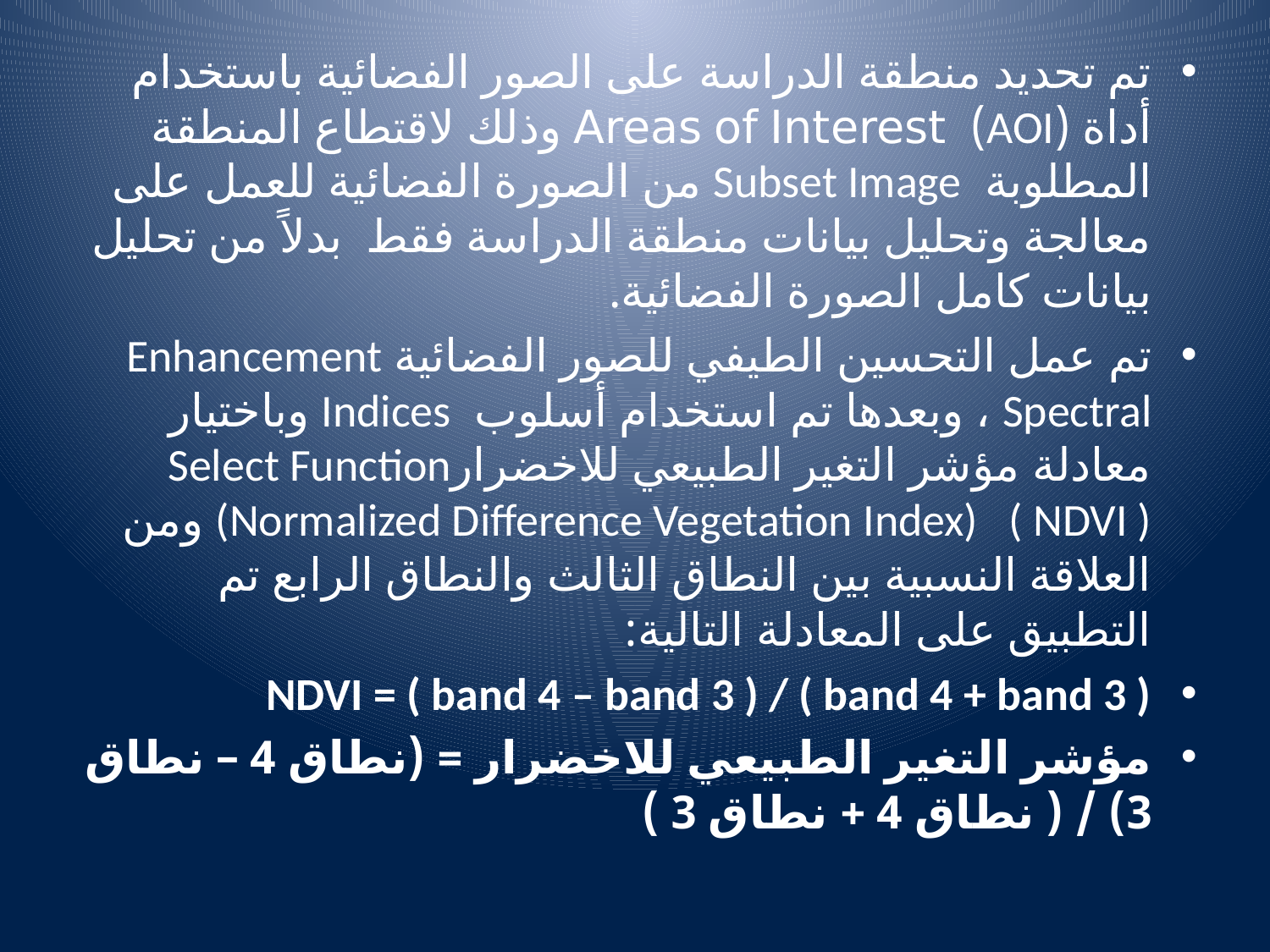

تم تحديد منطقة الدراسة على الصور الفضائية باستخدام أداة (AOI)  Areas of Interest وذلك لاقتطاع المنطقة المطلوبة  Subset Image من الصورة الفضائية للعمل على معالجة وتحليل بيانات منطقة الدراسة فقط  بدلاً من تحليل بيانات كامل الصورة الفضائية.
تم عمل التحسين الطيفي للصور الفضائية Enhancement Spectral ، وبعدها تم استخدام أسلوب  Indices وباختيار معادلة مؤشر التغير الطبيعي للاخضرارSelect Function (Normalized Difference Vegetation Index)   ( NDVI ) ومن العلاقة النسبية بين النطاق الثالث والنطاق الرابع تم التطبيق على المعادلة التالية:
NDVI = ( band 4 – band 3 ) / ( band 4 + band 3 )
مؤشر التغير الطبيعي للاخضرار = (نطاق 4 – نطاق 3) / ( نطاق 4 + نطاق 3 )